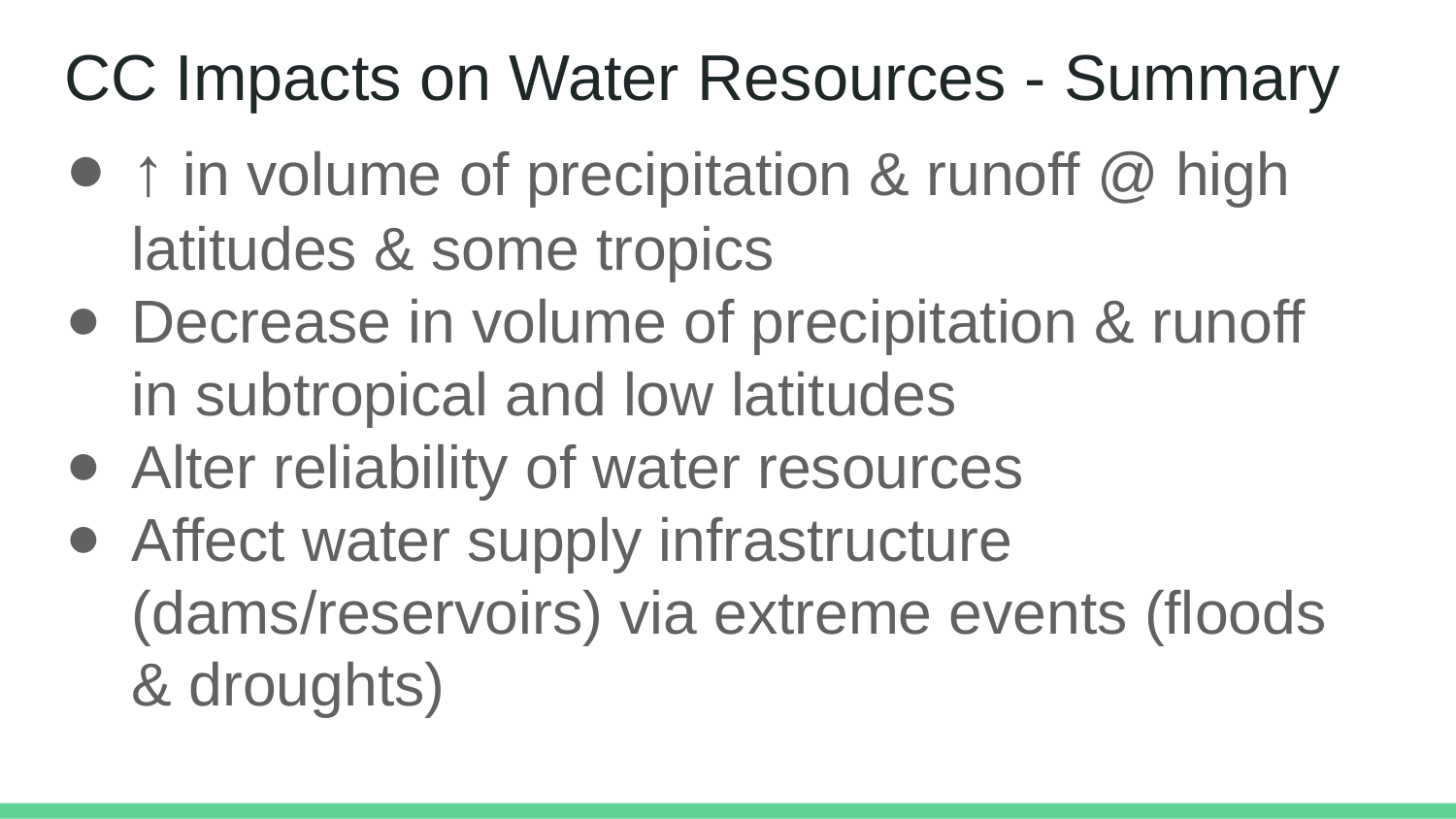

# CC Impacts on Water Resources - Summary

↑ in volume of precipitation & runoff @ high latitudes & some tropics
Decrease in volume of precipitation & runoff in subtropical and low latitudes
Alter reliability of water resources
Affect water supply infrastructure (dams/reservoirs) via extreme events (floods & droughts)